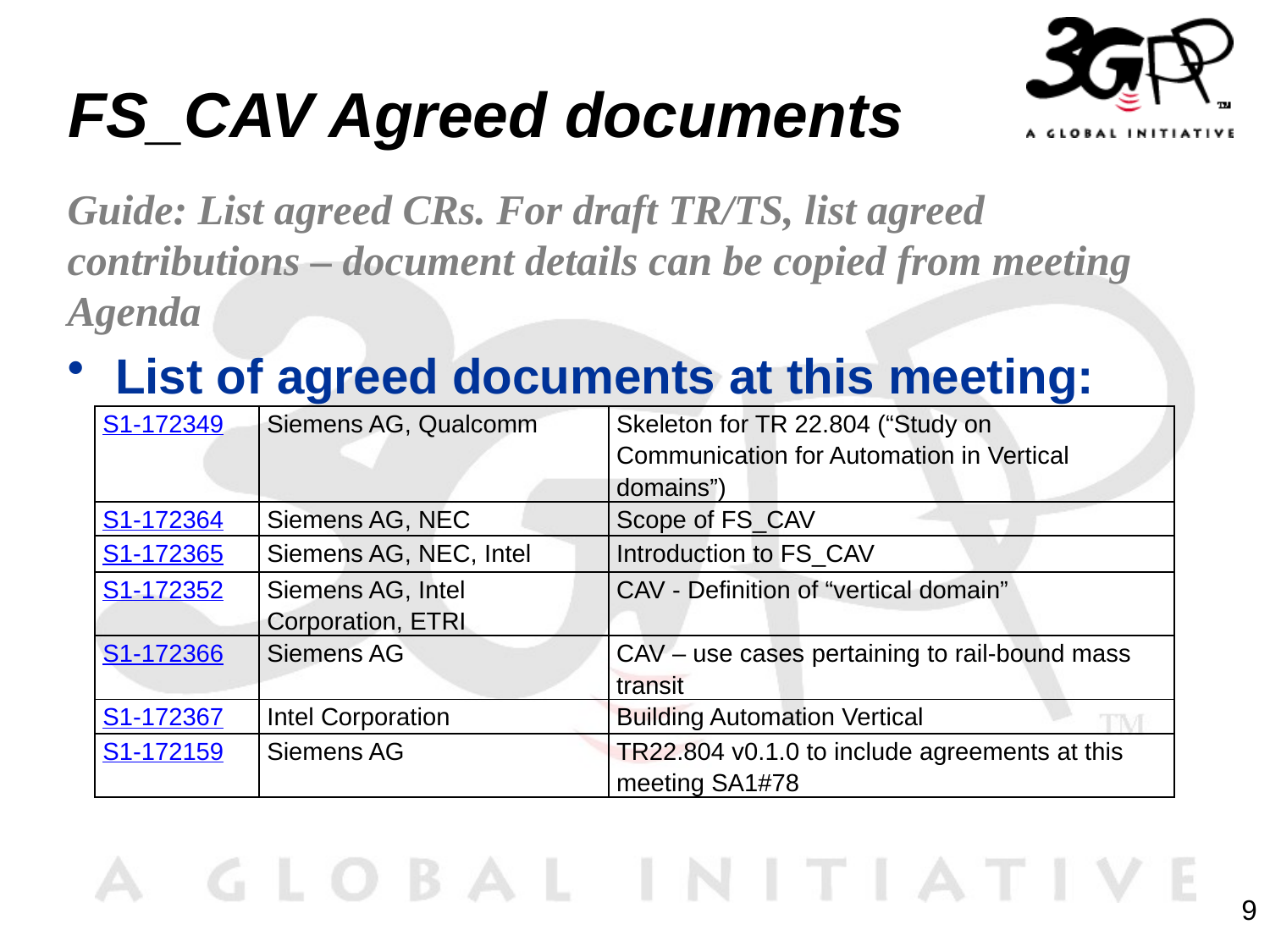

# FS_CAV Agreed documents
Guide: List agreed CRs. For draft TR/TS, list agreed contributions – document details can be copied from meeting Agenda
List of agreed documents at this meeting:

| S1-172349 | Siemens AG, Qualcomm | Skeleton for TR 22.804 (“Study on Communication for Automation in Vertical domains”) |
| --- | --- | --- |
| S1-172364 | Siemens AG, NEC | Scope of FS\_CAV |
| S1-172365 | Siemens AG, NEC, Intel | Introduction to FS\_CAV |
| S1-172352 | Siemens AG, Intel Corporation, ETRI | CAV - Definition of “vertical domain” |
| S1-172366 | Siemens AG | CAV – use cases pertaining to rail-bound mass transit |
| S1-172367 | Intel Corporation | Building Automation Vertical |
| S1-172159 | Siemens AG | TR22.804 v0.1.0 to include agreements at this meeting SA1#78 |
9